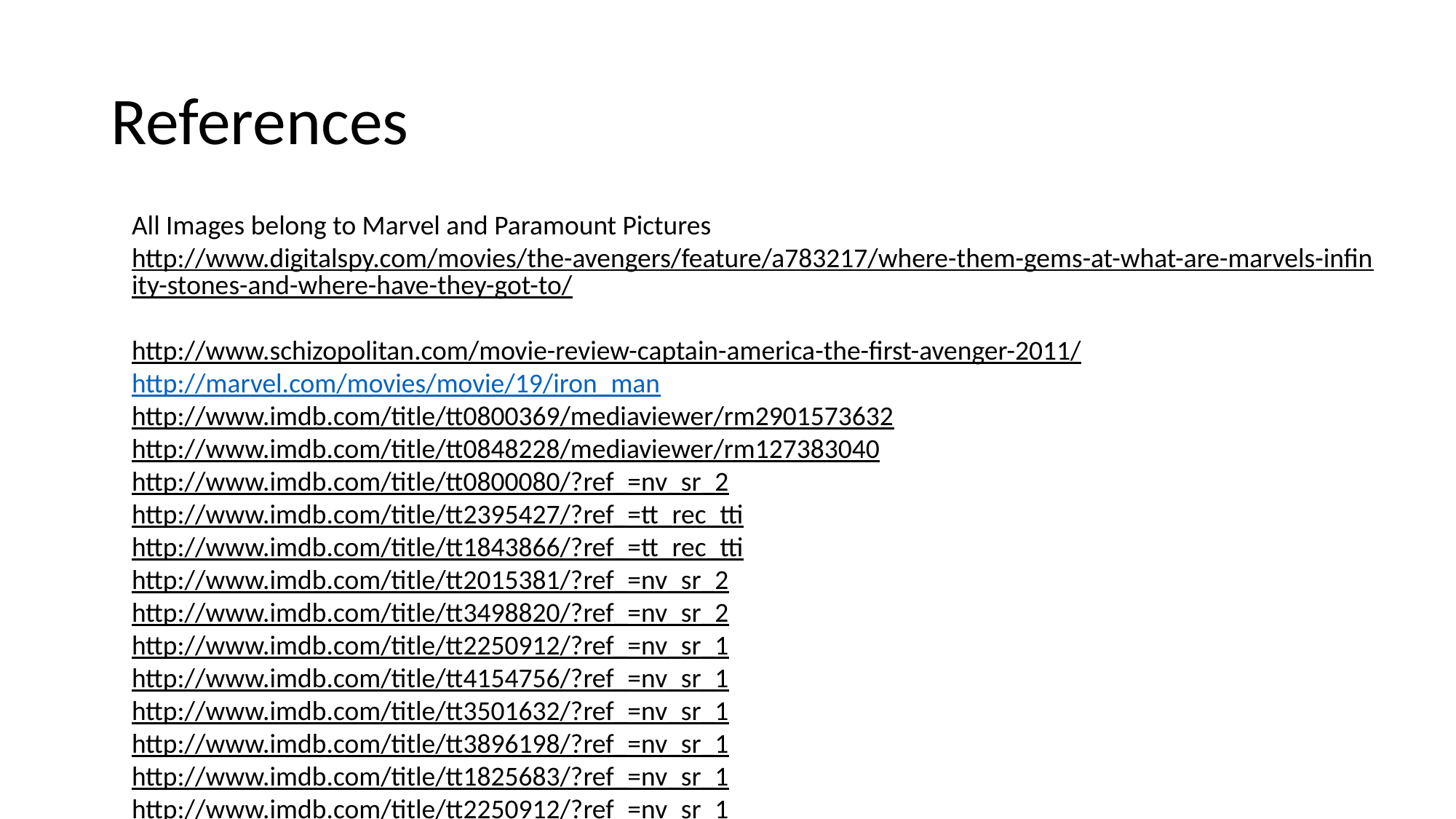

# References
All Images belong to Marvel and Paramount Pictures
http://www.digitalspy.com/movies/the-avengers/feature/a783217/where-them-gems-at-what-are-marvels-infinity-stones-and-where-have-they-got-to/
http://www.schizopolitan.com/movie-review-captain-america-the-first-avenger-2011/
http://marvel.com/movies/movie/19/iron_man
http://www.imdb.com/title/tt0800369/mediaviewer/rm2901573632
http://www.imdb.com/title/tt0848228/mediaviewer/rm127383040
http://www.imdb.com/title/tt0800080/?ref_=nv_sr_2
http://www.imdb.com/title/tt2395427/?ref_=tt_rec_tti
http://www.imdb.com/title/tt1843866/?ref_=tt_rec_tti
http://www.imdb.com/title/tt2015381/?ref_=nv_sr_2
http://www.imdb.com/title/tt3498820/?ref_=nv_sr_2
http://www.imdb.com/title/tt2250912/?ref_=nv_sr_1
http://www.imdb.com/title/tt4154756/?ref_=nv_sr_1
http://www.imdb.com/title/tt3501632/?ref_=nv_sr_1
http://www.imdb.com/title/tt3896198/?ref_=nv_sr_1
http://www.imdb.com/title/tt1825683/?ref_=nv_sr_1
http://www.imdb.com/title/tt2250912/?ref_=nv_sr_1